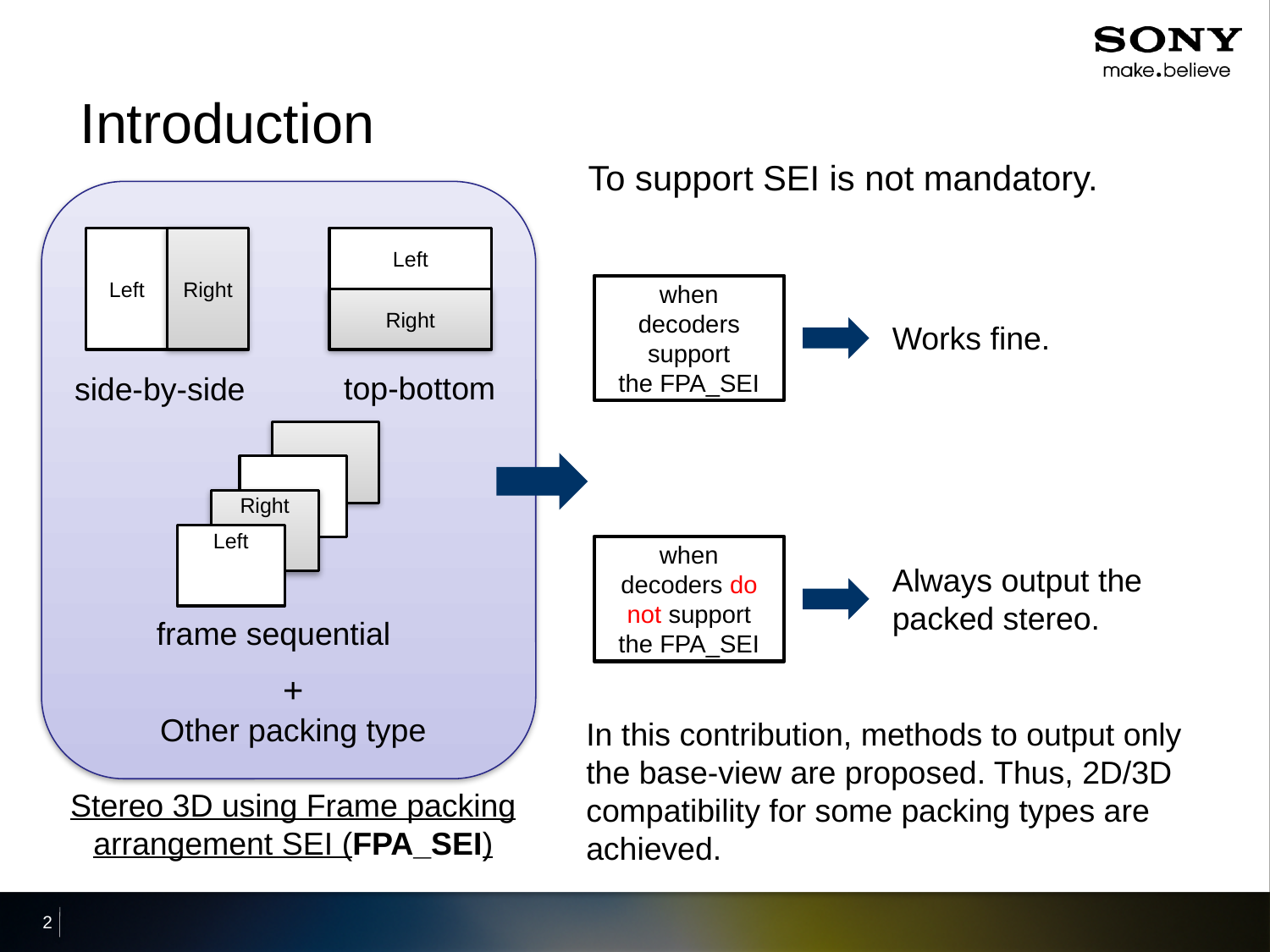

# Introduction
To support SEI is not mandatory.

Left
Left
Right
Right
top-bottom
side-by-side

Right

Left

frame sequential
when decoders support
the FPA_SEI
Works fine.

when decoders do not support
the FPA_SEI
Always output the packed stereo.

+
Other packing type
In this contribution, methods to output only the base-view are proposed. Thus, 2D/3D compatibility for some packing types are achieved.
Stereo 3D using Frame packing arrangement SEI (FPA_SEI)
2